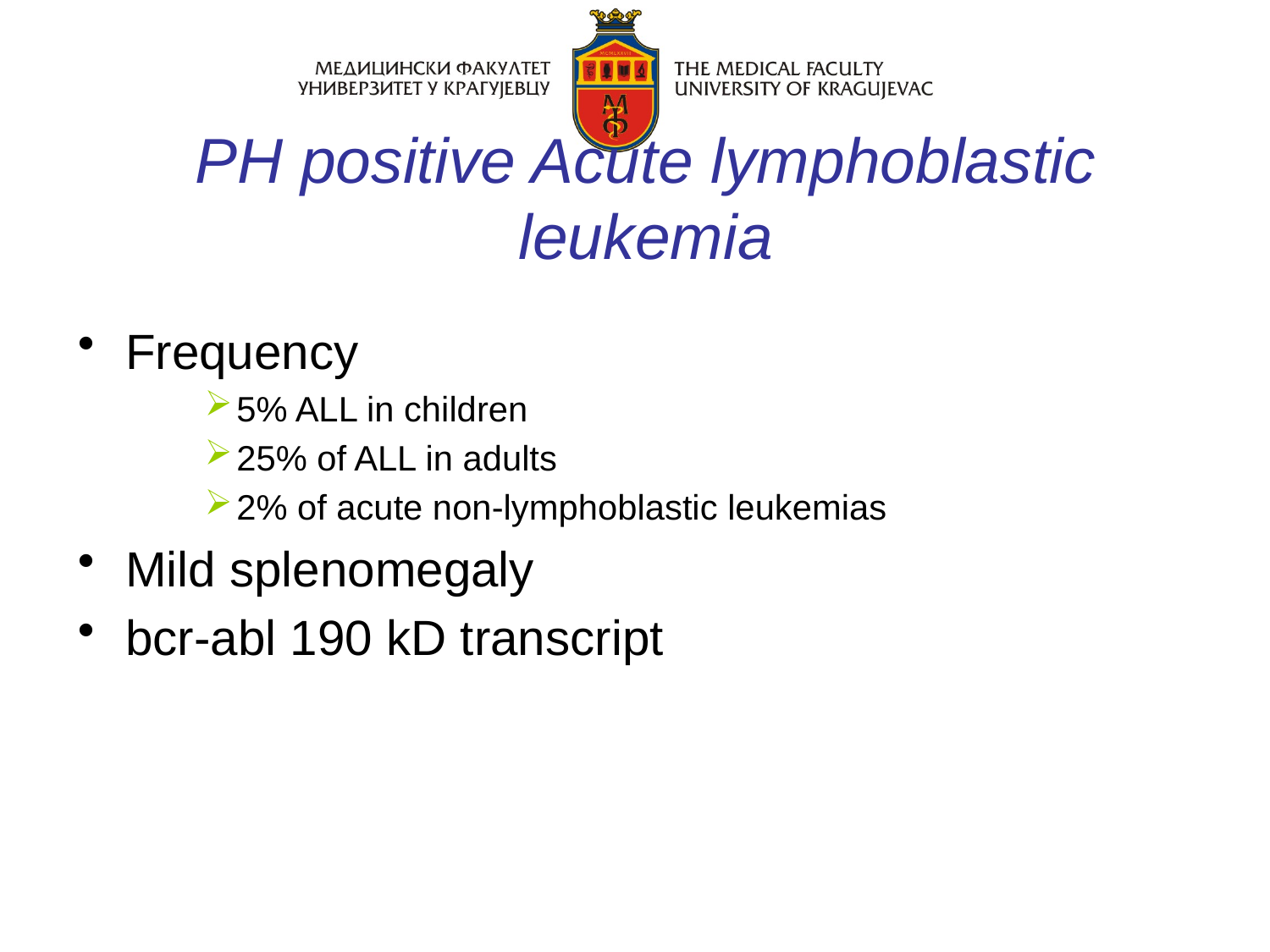

# PH positive Acute lymphoblastic leukemia

Frequency
5% ALL in children
25% of ALL in adults
2% of acute non-lymphoblastic leukemias
Mild splenomegaly
bcr-abl 190 kD transcript
Pronounced splenomegaly and 210 kD bcr-abl indicate
lymphoblastic transformation of HGL